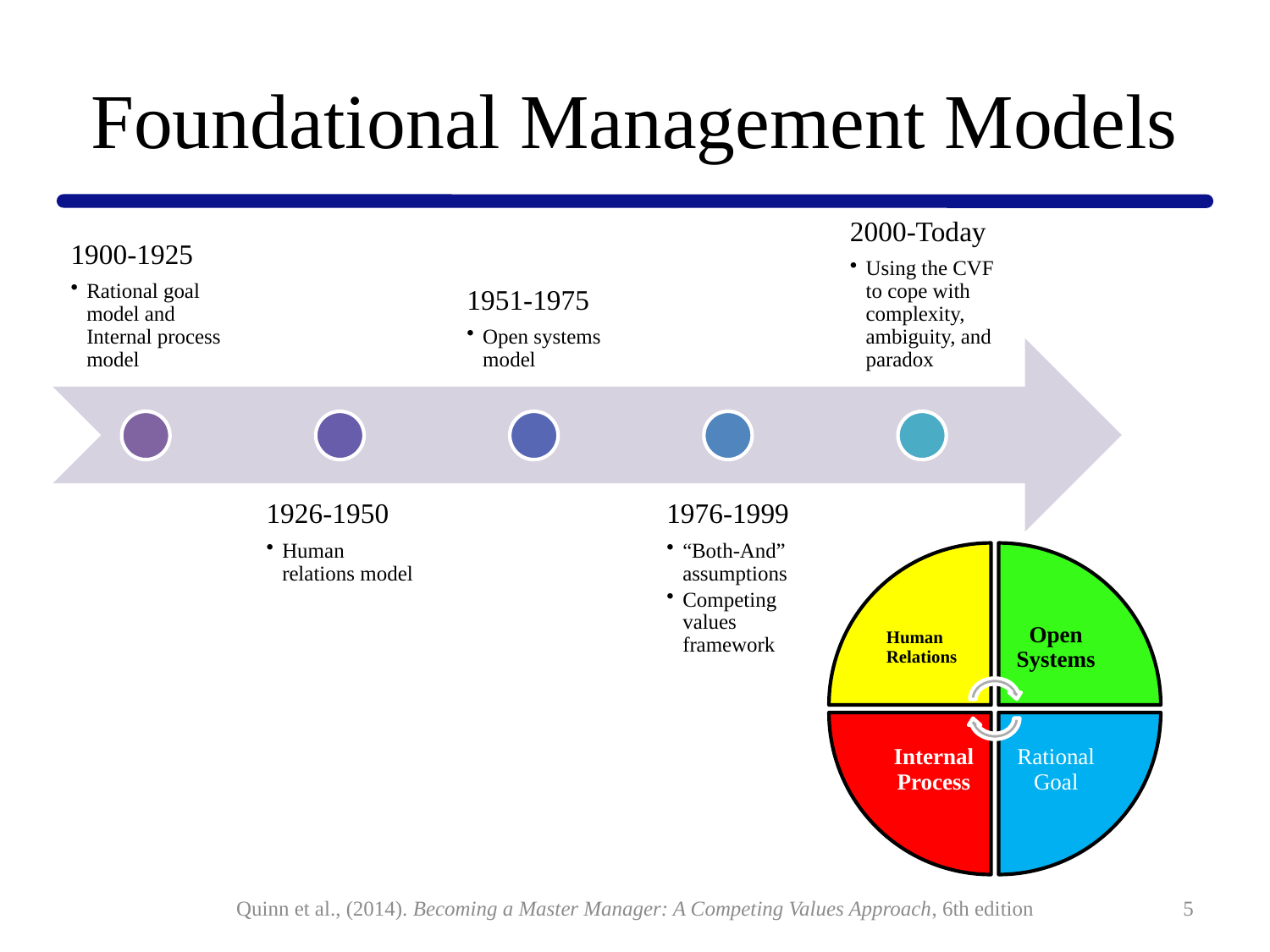

# Foundational Management Models
1900-1925
Rational goal model and Internal process model
1926-1950
Human relations model
1951-1975
Open systems model
1976-1999
“Both-And” assumptions
Competing values framework
2000-Today
Using the CVF to cope with
complexity, ambiguity, and paradox
Human Relations
Open Systems
Rational Goal
Internal Process
Quinn et al., (2014). Becoming a Master Manager: A Competing Values Approach, 6th edition
5